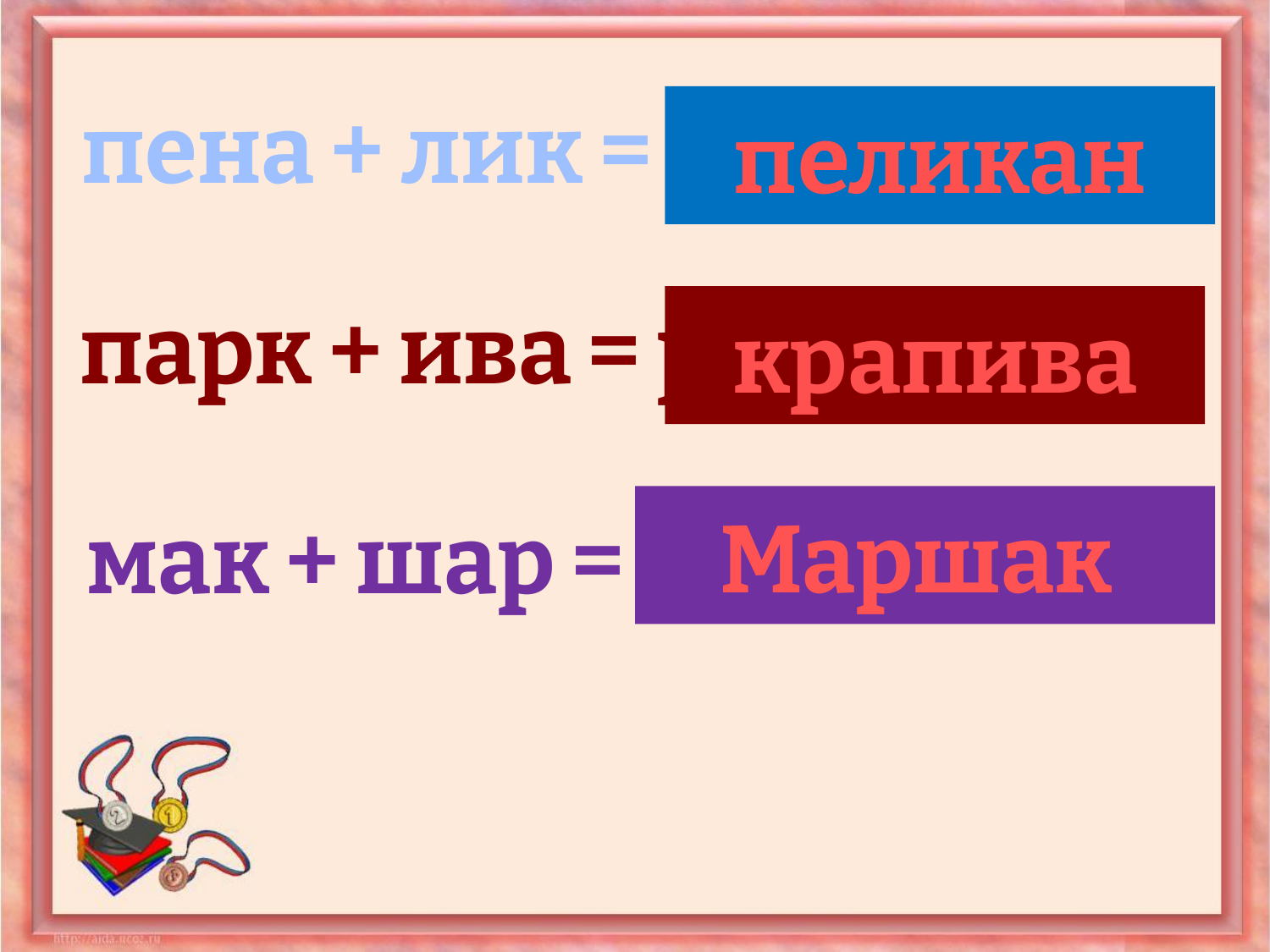

# пена + лик = птица
пеликан
парк + ива = растение
крапива
мак + шар = детский писатель
Маршак